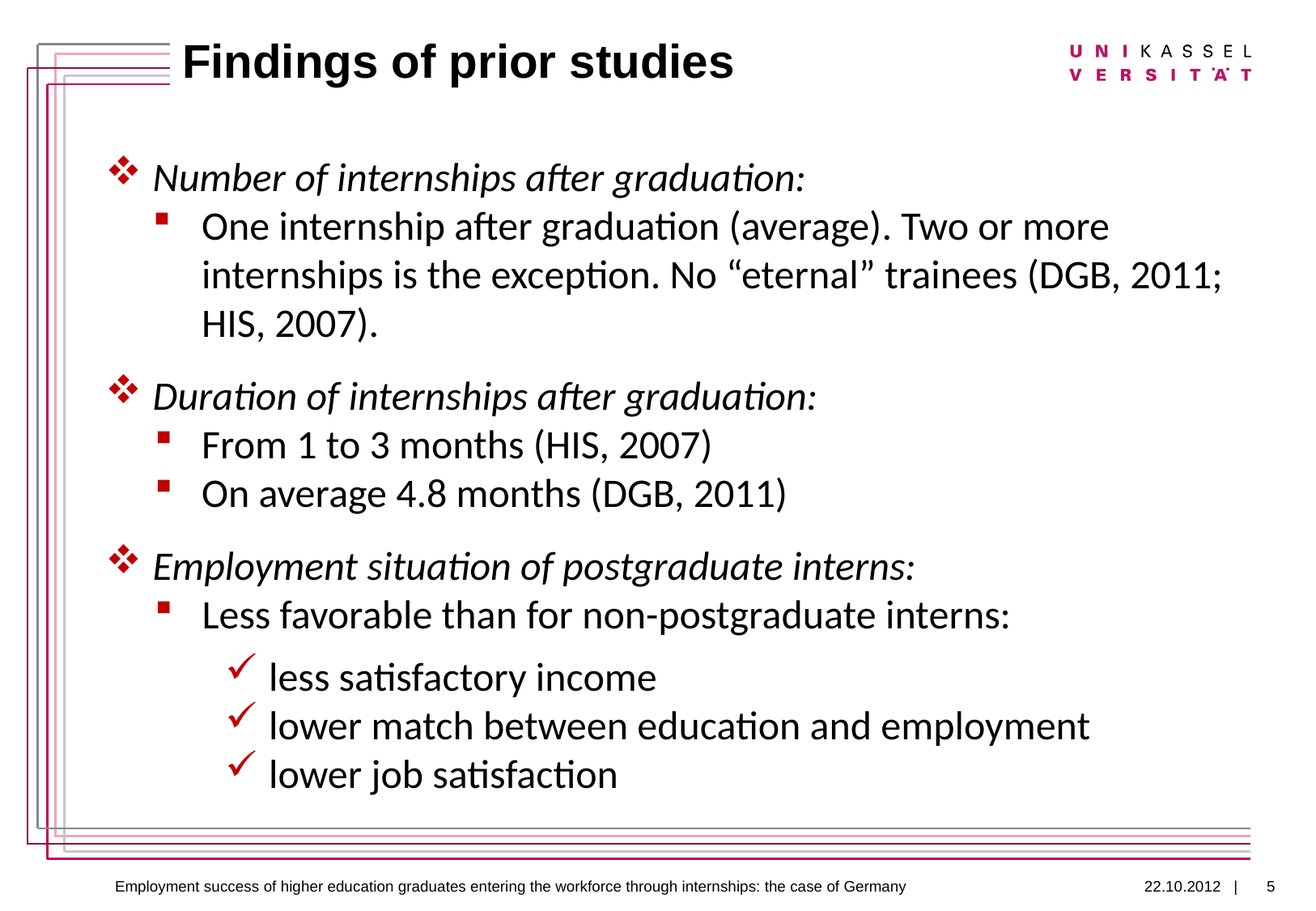

# Findings of prior studies
Number of internships after graduation:
One internship after graduation (average). Two or more internships is the exception. No “eternal” trainees (DGB, 2011; HIS, 2007).
Duration of internships after graduation:
From 1 to 3 months (HIS, 2007)
On average 4.8 months (DGB, 2011)
Employment situation of postgraduate interns:
Less favorable than for non-postgraduate interns:

 less satisfactory income
 lower match between education and employment
 lower job satisfaction
5